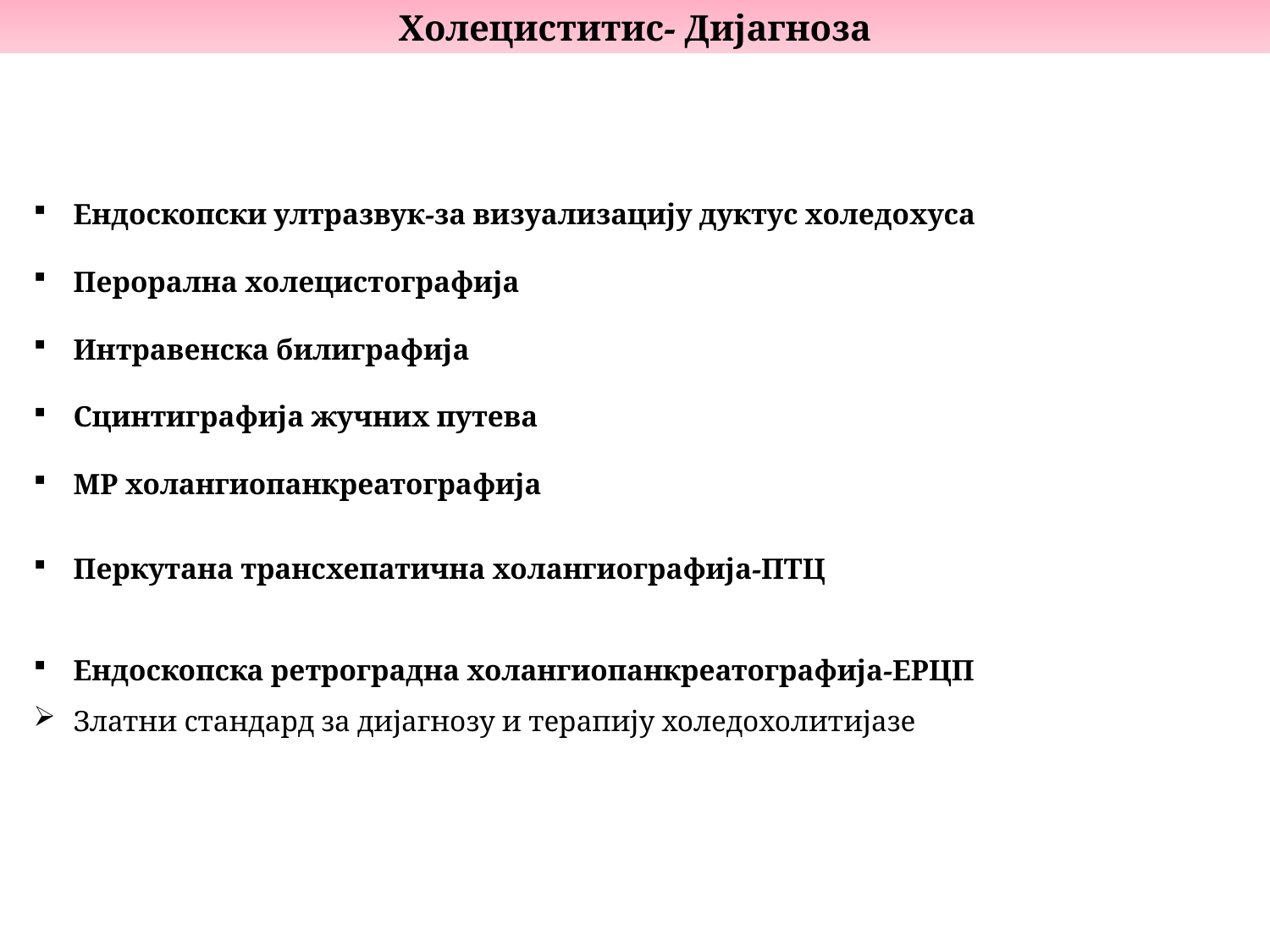

Холециститис- Дијагноза

Ендоскопски ултразвук-за визуализацију дуктус холедохуса

Перорална холецистографија

Интравенска билиграфија

Сцинтиграфија жучних путева

МР холангиопанкреатографија

Перкутана трансхепатична холангиографија-ПТЦ

Ендоскопска ретроградна холангиопанкреатографија-ЕРЦП
Златни стандард за дијагнозу и терапију холедохолитијазе